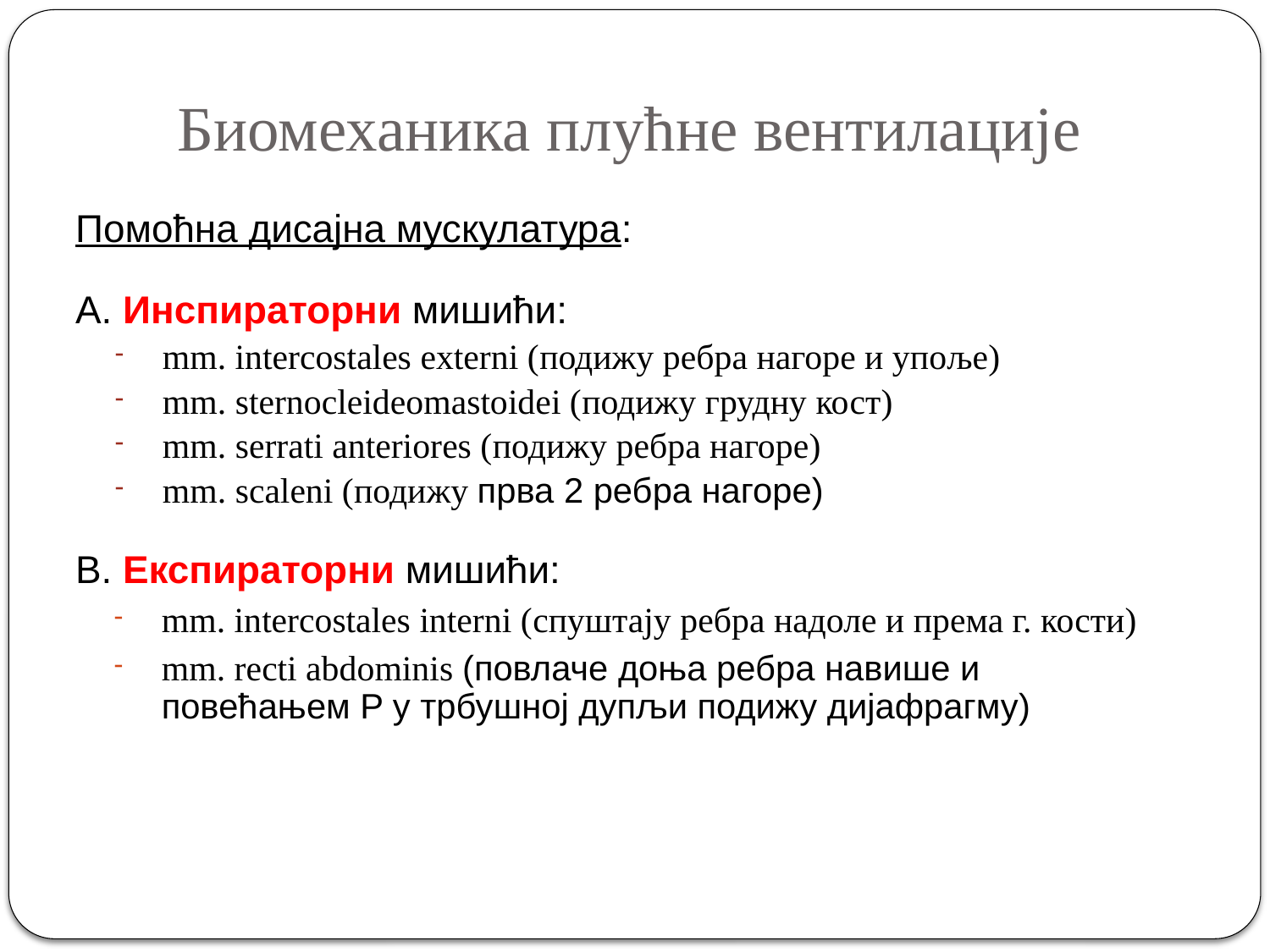

# Биомеханика плућне вентилације
Помоћна дисајна мускулатура:

A. Инспираторни мишићи:
mm. intercostales externi (подижу ребра нагоре и упоље)
mm. sternocleideomastoidei (подижу грудну кост)
mm. serrati anteriores (подижу ребра нагоре)
mm. scaleni (подижу прва 2 ребра нагоре)

B. Експираторни мишићи:
mm. intercostales interni (спуштају ребра надоле и према г. кости)
mm. recti abdominis (повлаче доња ребра навише и повећањем P у трбушној дупљи подижу дијафрагму)

11